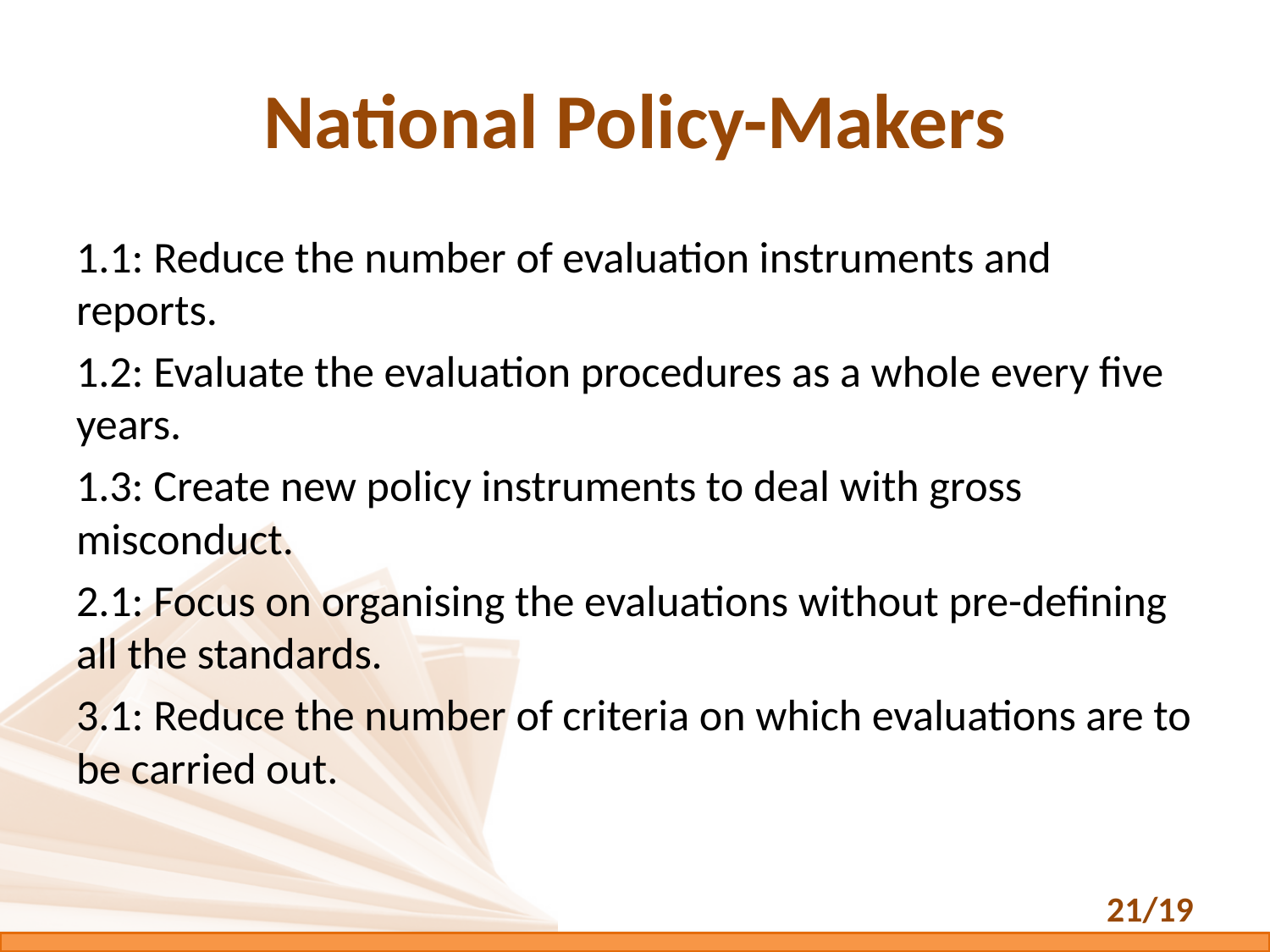

# National Policy-Makers
1.1: Reduce the number of evaluation instruments and reports.
1.2: Evaluate the evaluation procedures as a whole every five years.
1.3: Create new policy instruments to deal with gross misconduct.
2.1: Focus on organising the evaluations without pre-defining all the standards.
3.1: Reduce the number of criteria on which evaluations are to be carried out.
21